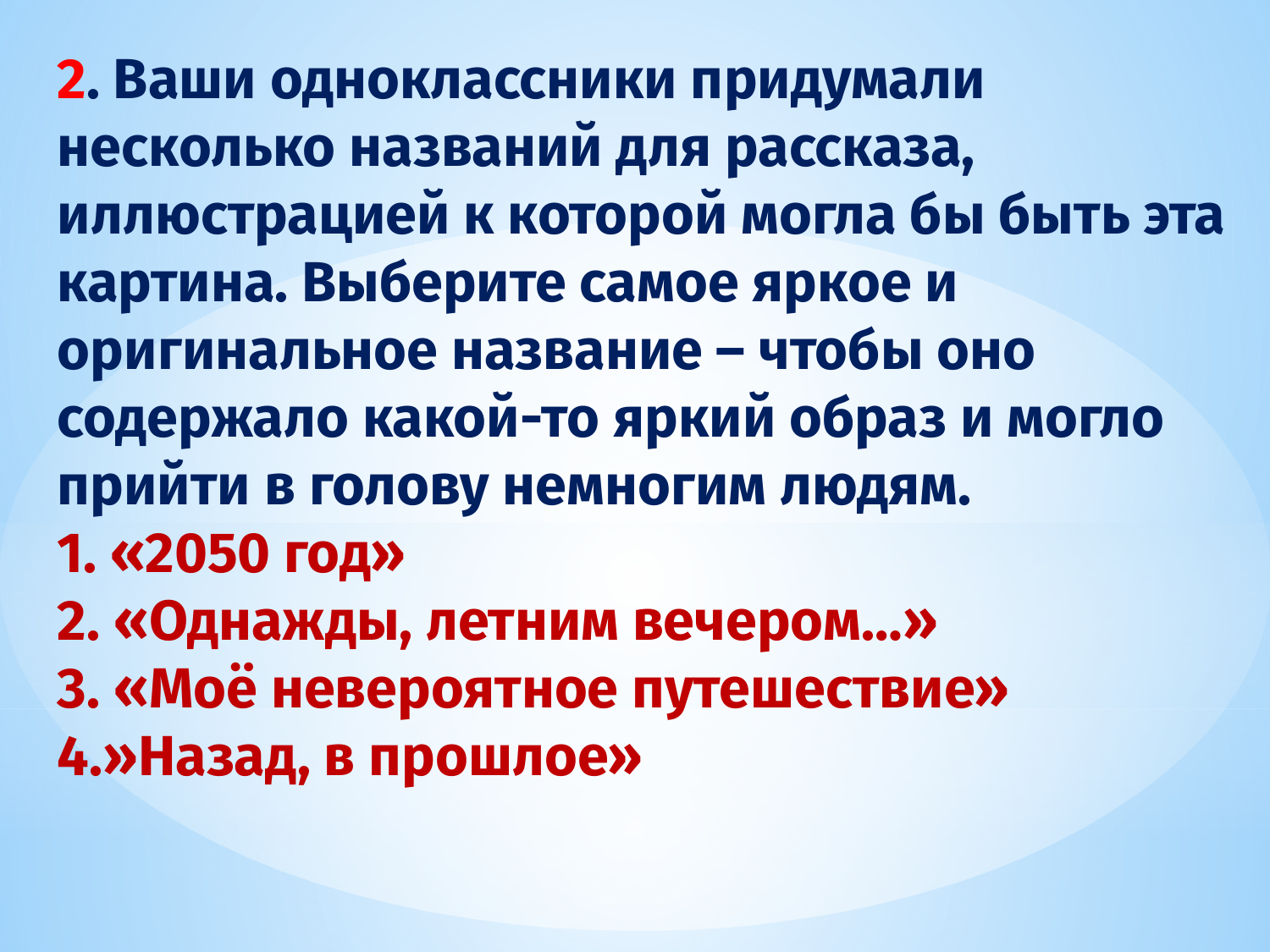

2. Ваши одноклассники придумали несколько названий для рассказа, иллюстрацией к которой могла бы быть эта картина. Выберите самое яркое и оригинальное название – чтобы оно содержало какой-то яркий образ и могло прийти в голову немногим людям.
1. «2050 год»
2. «Однажды, летним вечером…»
3. «Моё невероятное путешествие»
4.»Назад, в прошлое»